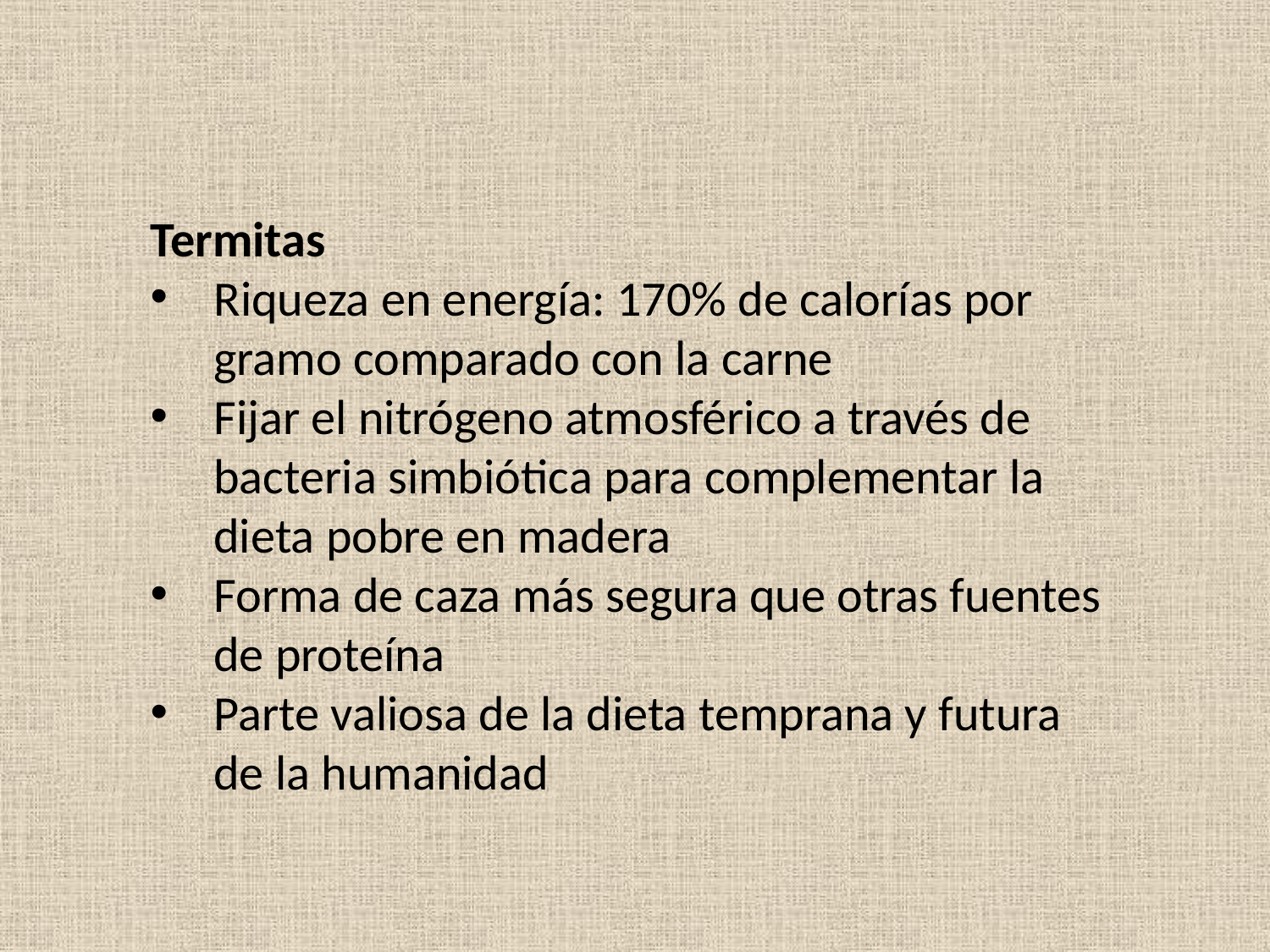

Termitas
Riqueza en energía: 170% de calorías por gramo comparado con la carne
Fijar el nitrógeno atmosférico a través de bacteria simbiótica para complementar la dieta pobre en madera
Forma de caza más segura que otras fuentes de proteína
Parte valiosa de la dieta temprana y futura de la humanidad